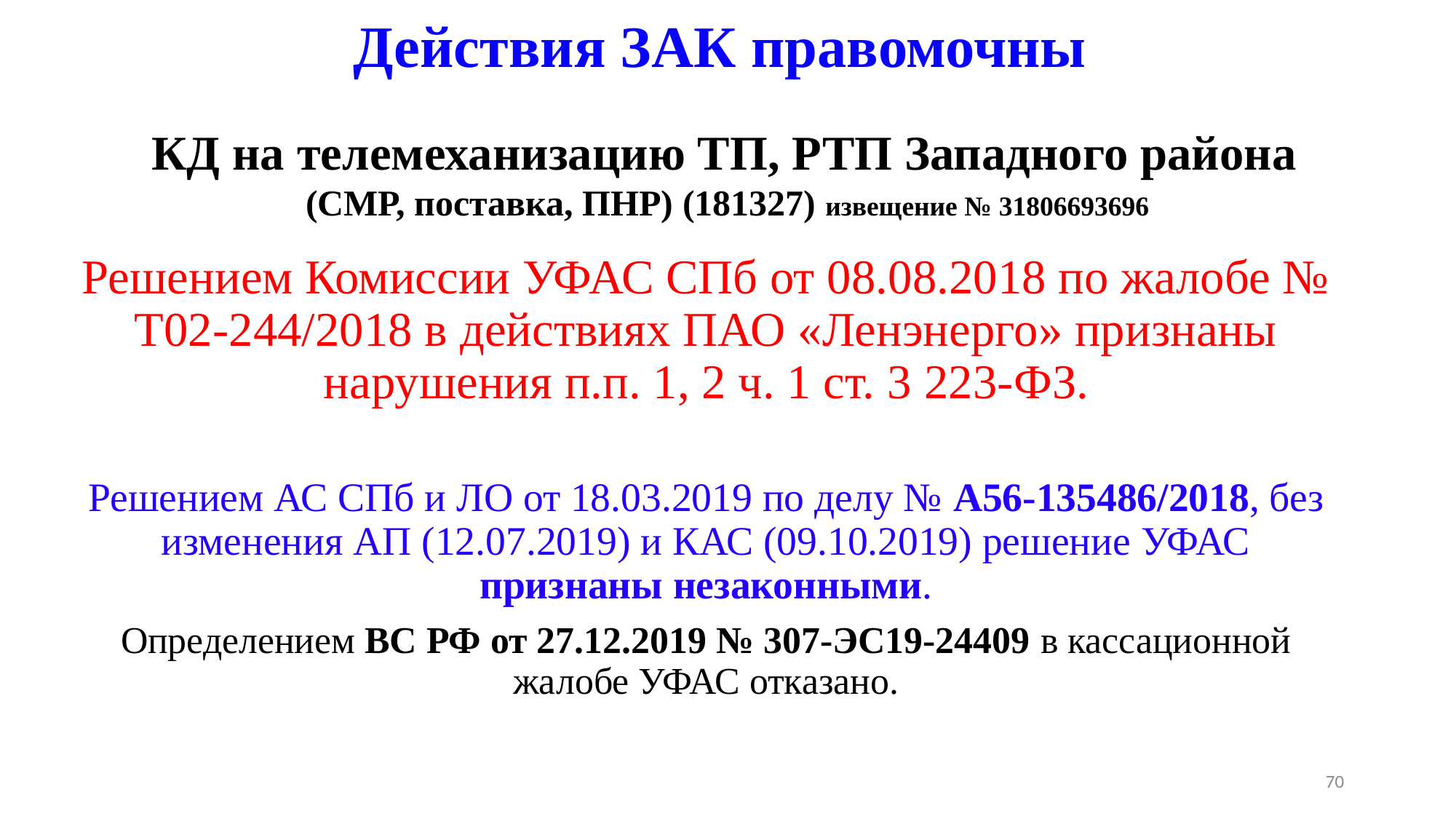

# Действия ЗАК правомочны
КД на телемеханизацию ТП, РТП Западного района
(СМР, поставка, ПНР) (181327) извещение № 31806693696
Решением Комиссии УФАС СПб от 08.08.2018 по жалобе № Т02-244/2018 в действиях ПАО «Ленэнерго» признаны нарушения п.п. 1, 2 ч. 1 ст. 3 223-ФЗ.

Решением АС СПб и ЛО от 18.03.2019 по делу № А56-135486/2018, без изменения АП (12.07.2019) и КАС (09.10.2019) решение УФАС признаны незаконными.
Определением ВС РФ от 27.12.2019 № 307-ЭС19-24409 в кассационной жалобе УФАС отказано.
70